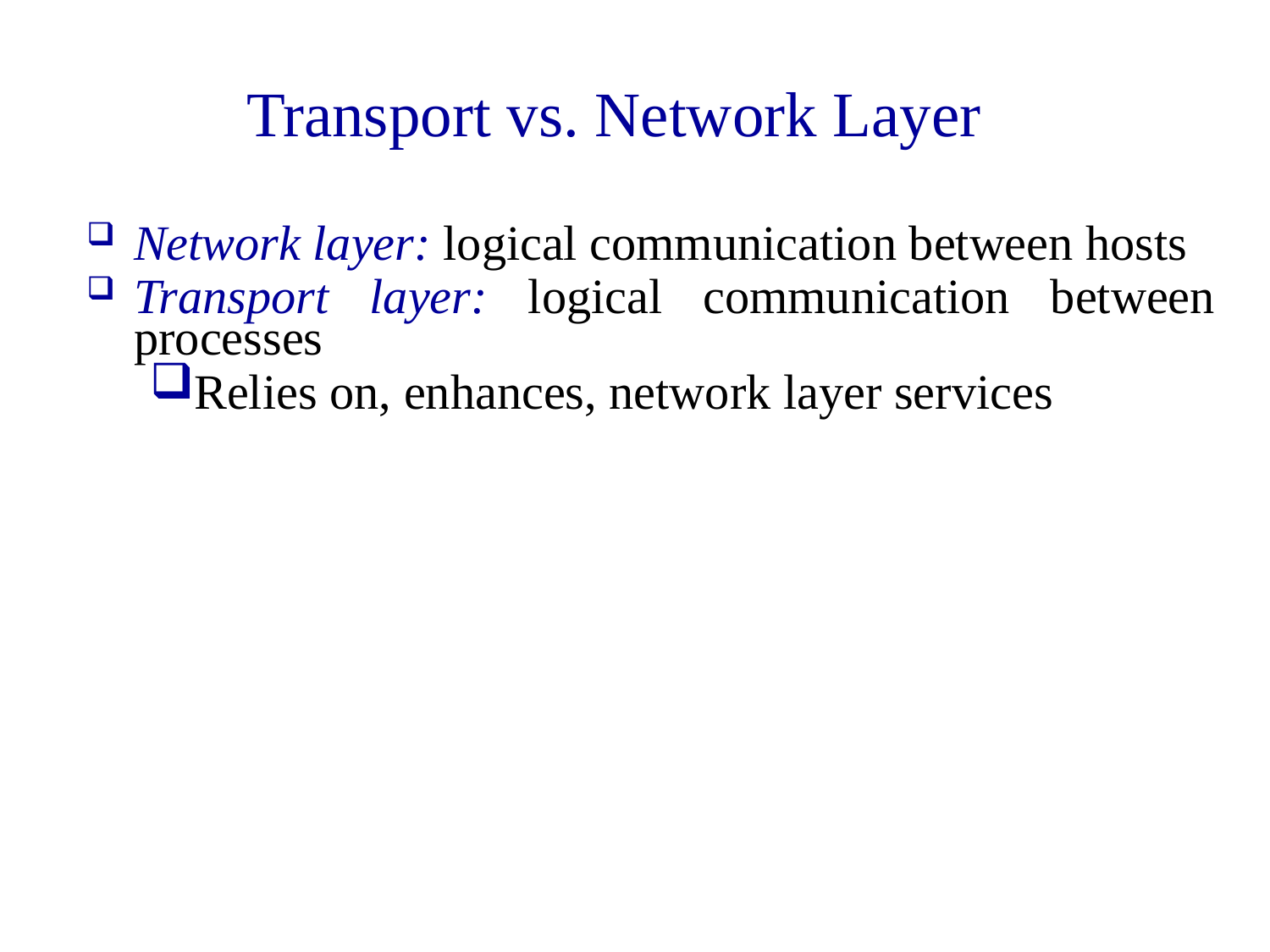

Transport vs. Network Layer
Network layer: logical communication between hosts
Transport layer: logical communication between processes
Relies on, enhances, network layer services